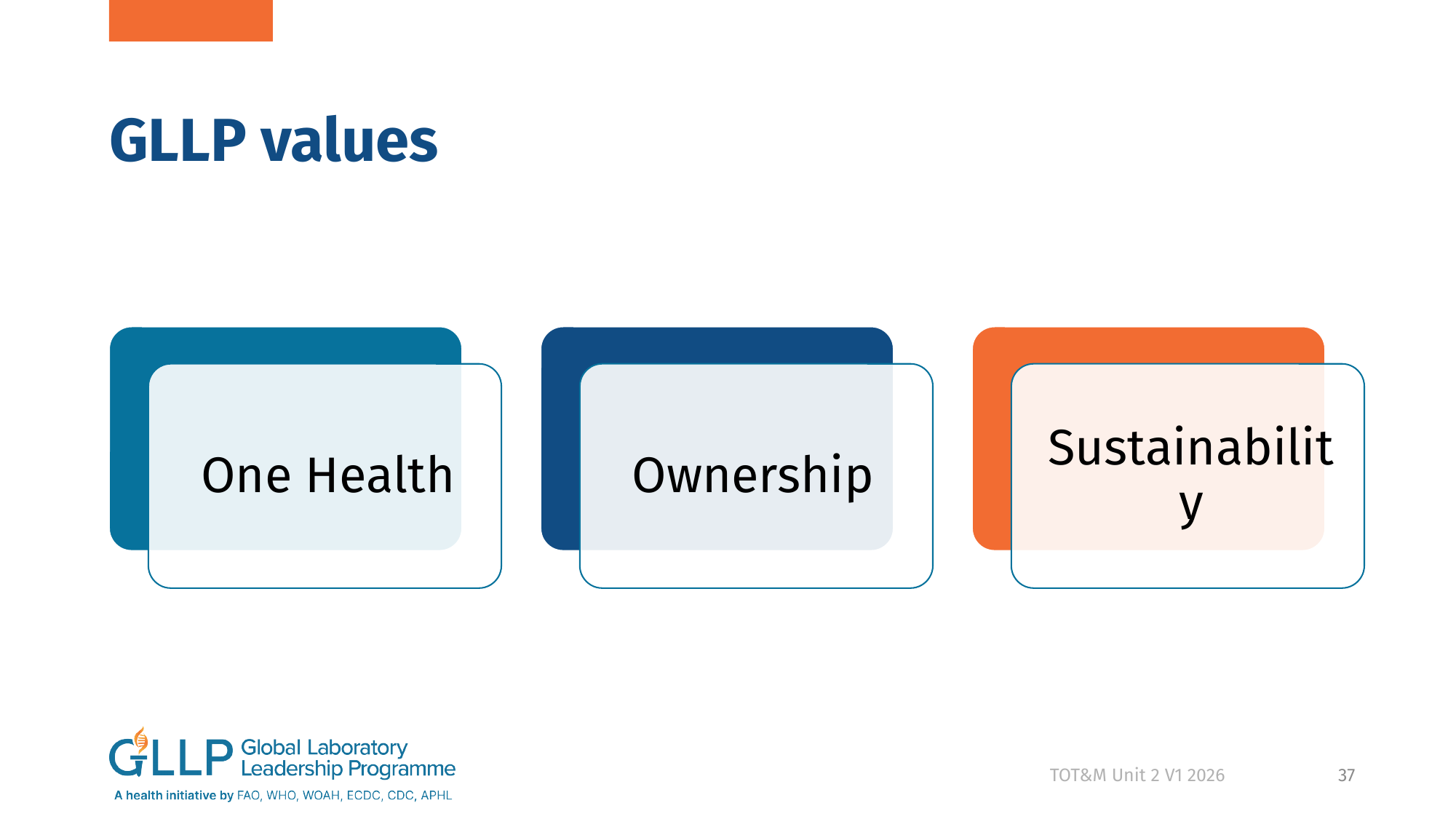

# GLLP values
One Health
Ownership
Sustainability
TOT&M Unit 2 V1 2026
37